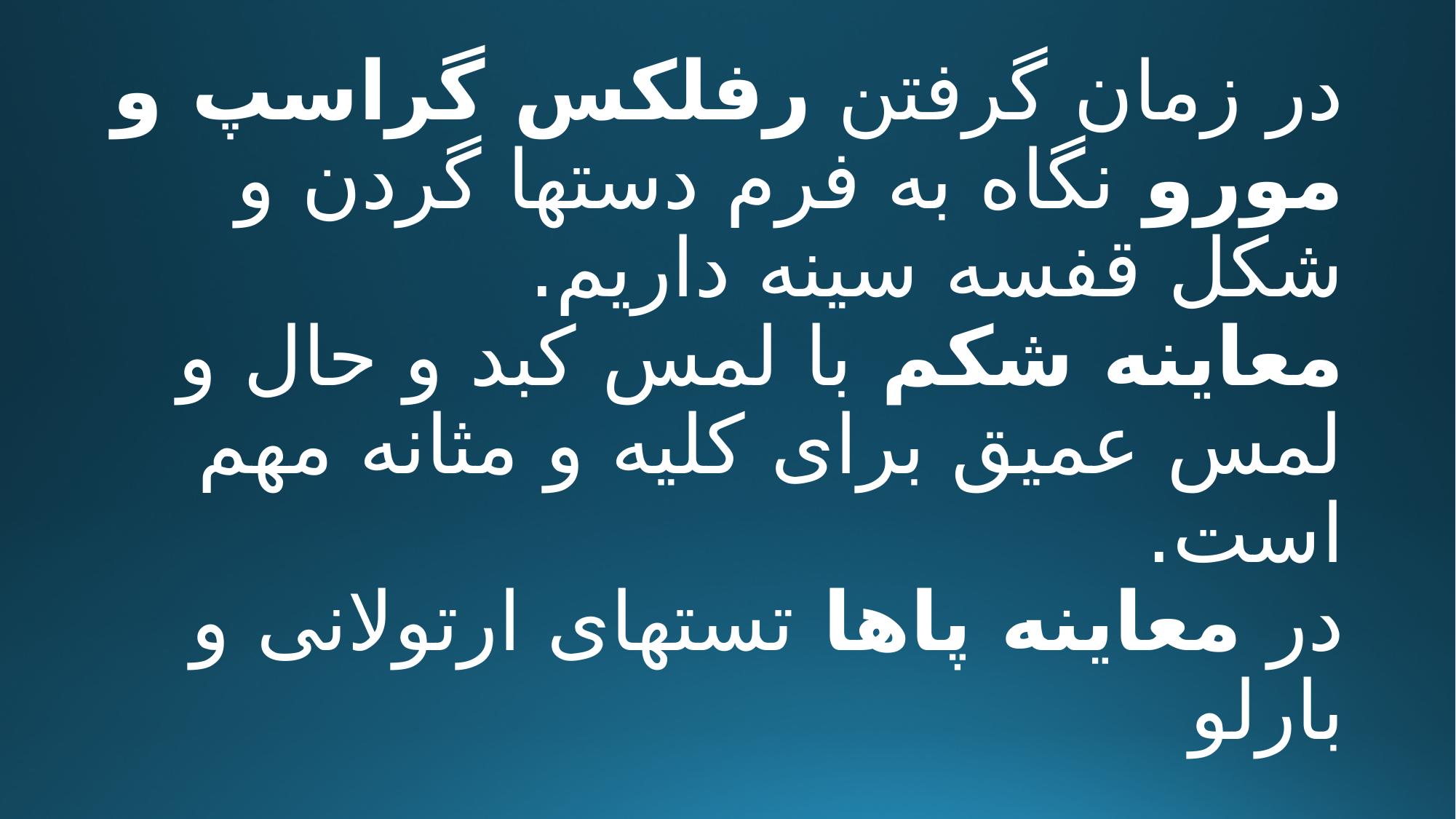

# در زمان گرفتن رفلکس گراسپ و مورو نگاه به فرم دستها گردن و شکل قفسه سینه داریم. معاینه شکم با لمس کبد و حال و لمس عمیق برای کلیه و مثانه مهم است. در معاینه پاها تستهای ارتولانی و بارلو